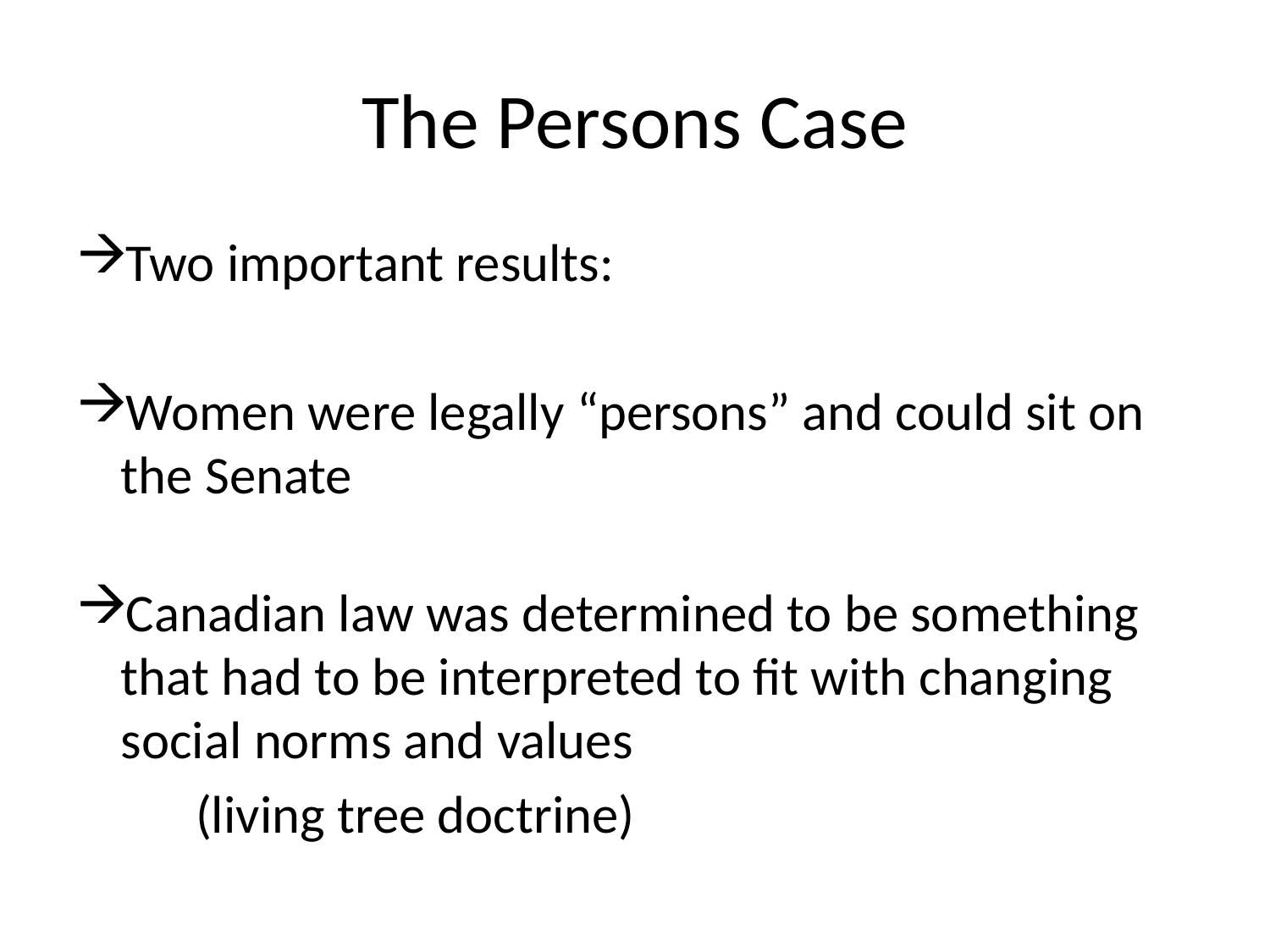

# The Persons Case
Two important results:

Women were legally “persons” and could sit on the Senate
Canadian law was determined to be something that had to be interpreted to fit with changing social norms and values
 					(living tree doctrine)